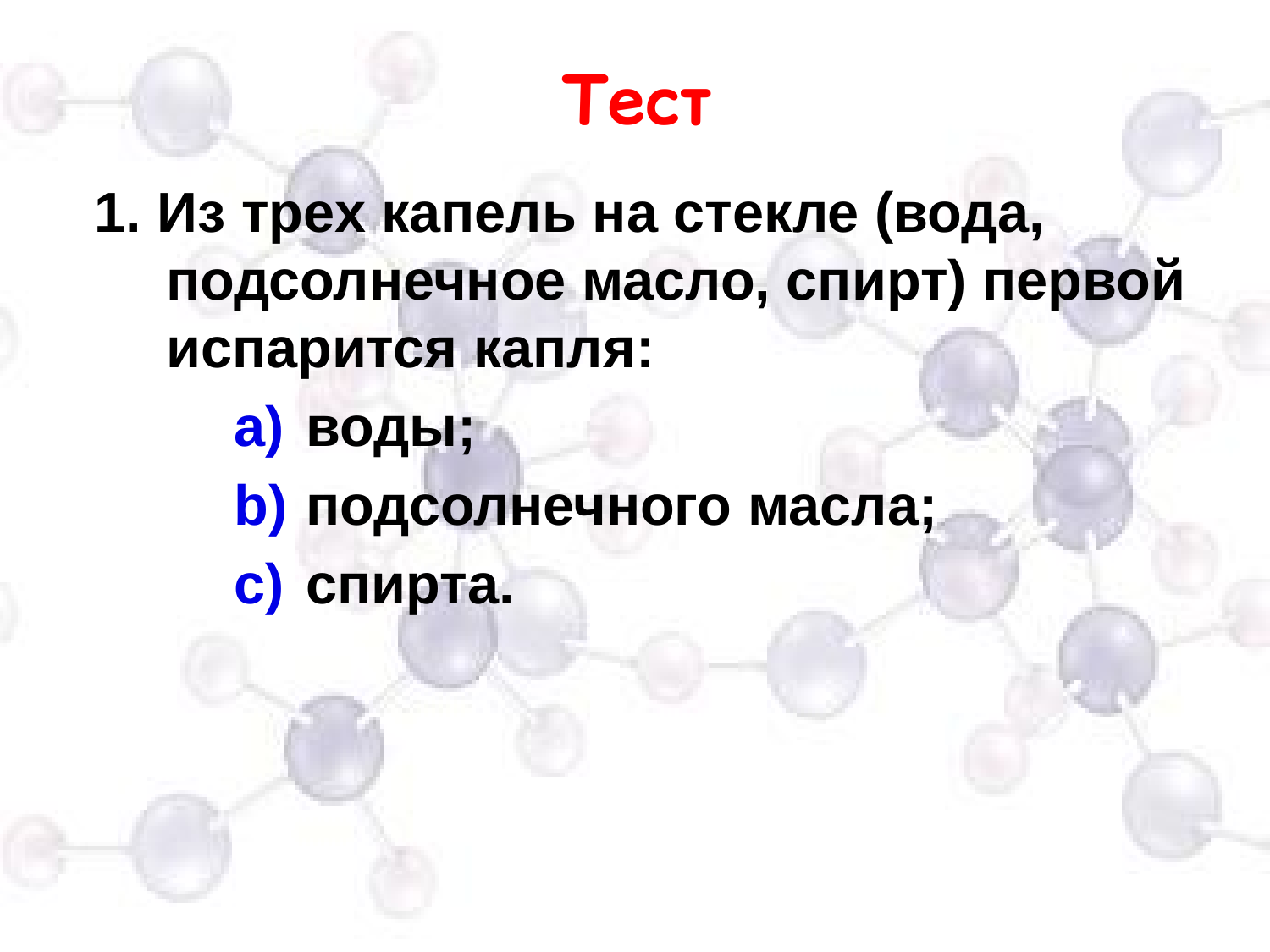

# Тест
1. Из трех капель на стекле (вода, подсолнечное масло, спирт) первой испарится капля:
воды;
подсолнечного масла;
спирта.